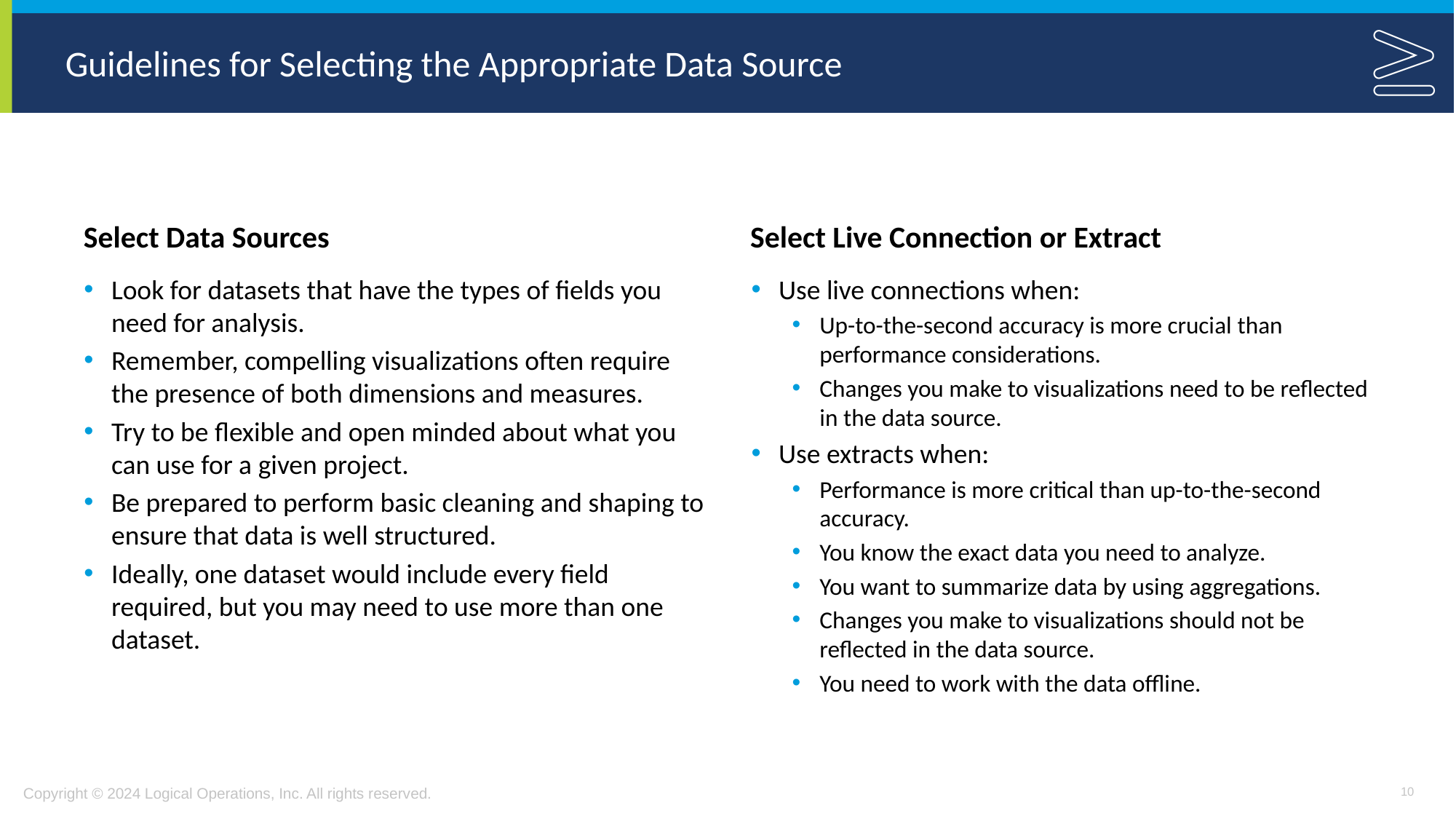

# Guidelines for Selecting the Appropriate Data Source
Select Data Sources
Select Live Connection or Extract
Look for datasets that have the types of fields you need for analysis.
Remember, compelling visualizations often require the presence of both dimensions and measures.
Try to be flexible and open minded about what you can use for a given project.
Be prepared to perform basic cleaning and shaping to ensure that data is well structured.
Ideally, one dataset would include every field required, but you may need to use more than one dataset.
Use live connections when:
Up-to-the-second accuracy is more crucial than performance considerations.
Changes you make to visualizations need to be reflected in the data source.
Use extracts when:
Performance is more critical than up-to-the-second accuracy.
You know the exact data you need to analyze.
You want to summarize data by using aggregations.
Changes you make to visualizations should not be reflected in the data source.
You need to work with the data offline.

10